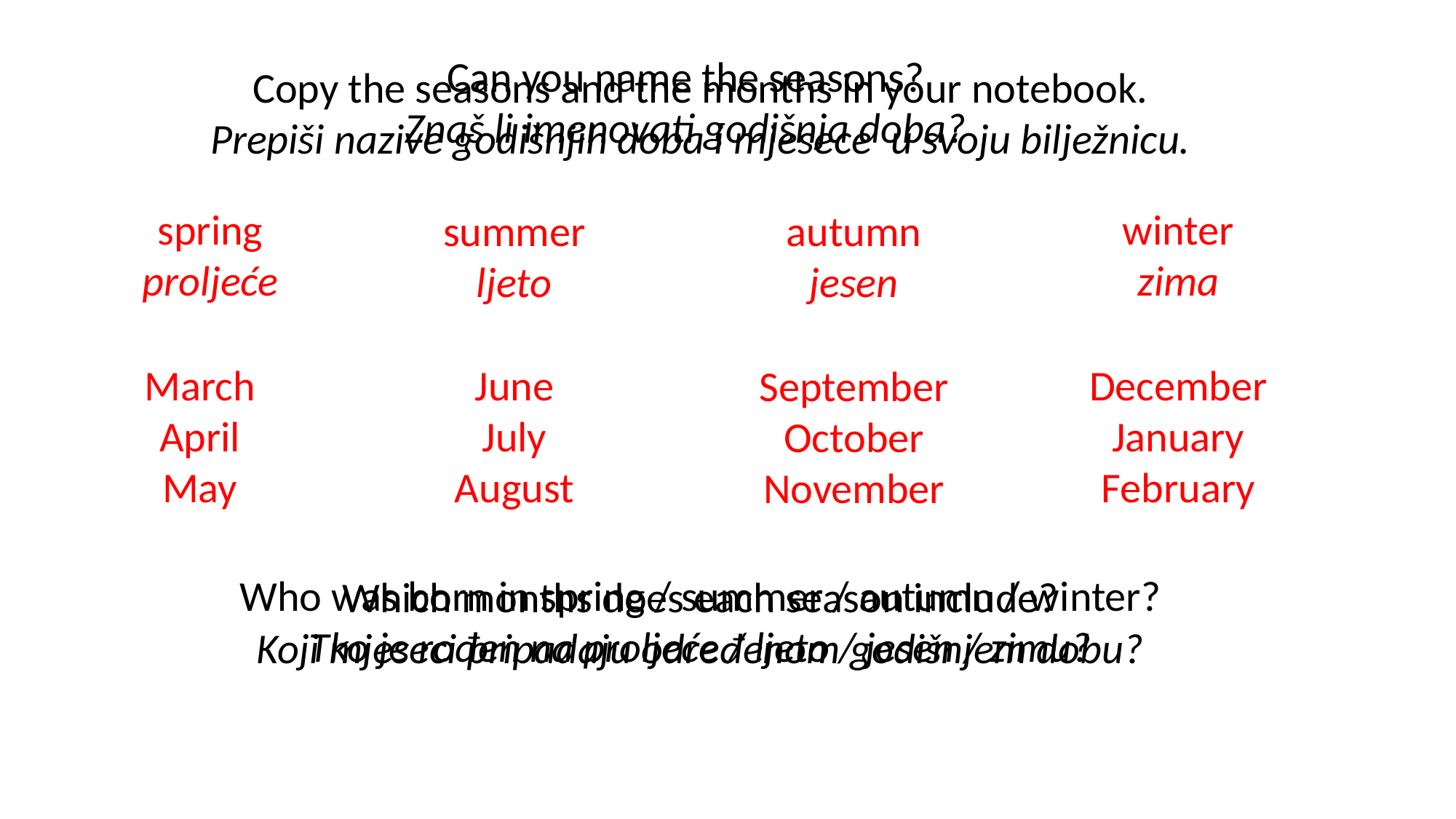

Can you name the seasons?
Znaš li imenovati godišnja doba?

Copy the seasons and the months in your notebook.
Prepiši nazive godišnjih doba i mjesece  u svoju bilježnicu.
winter
zima
spring
proljeće
summer
ljeto
autumn
jesen
December
January
February
June
July
August
March
April
May
September
October
November
Who was born in spring / summer / autumn / winter?
Tko je rođen na proljeće / ljeto / jesen / zimu?
Which months does each season include?
Koji mjeseci pripadaju određenom godišnjem dobu?